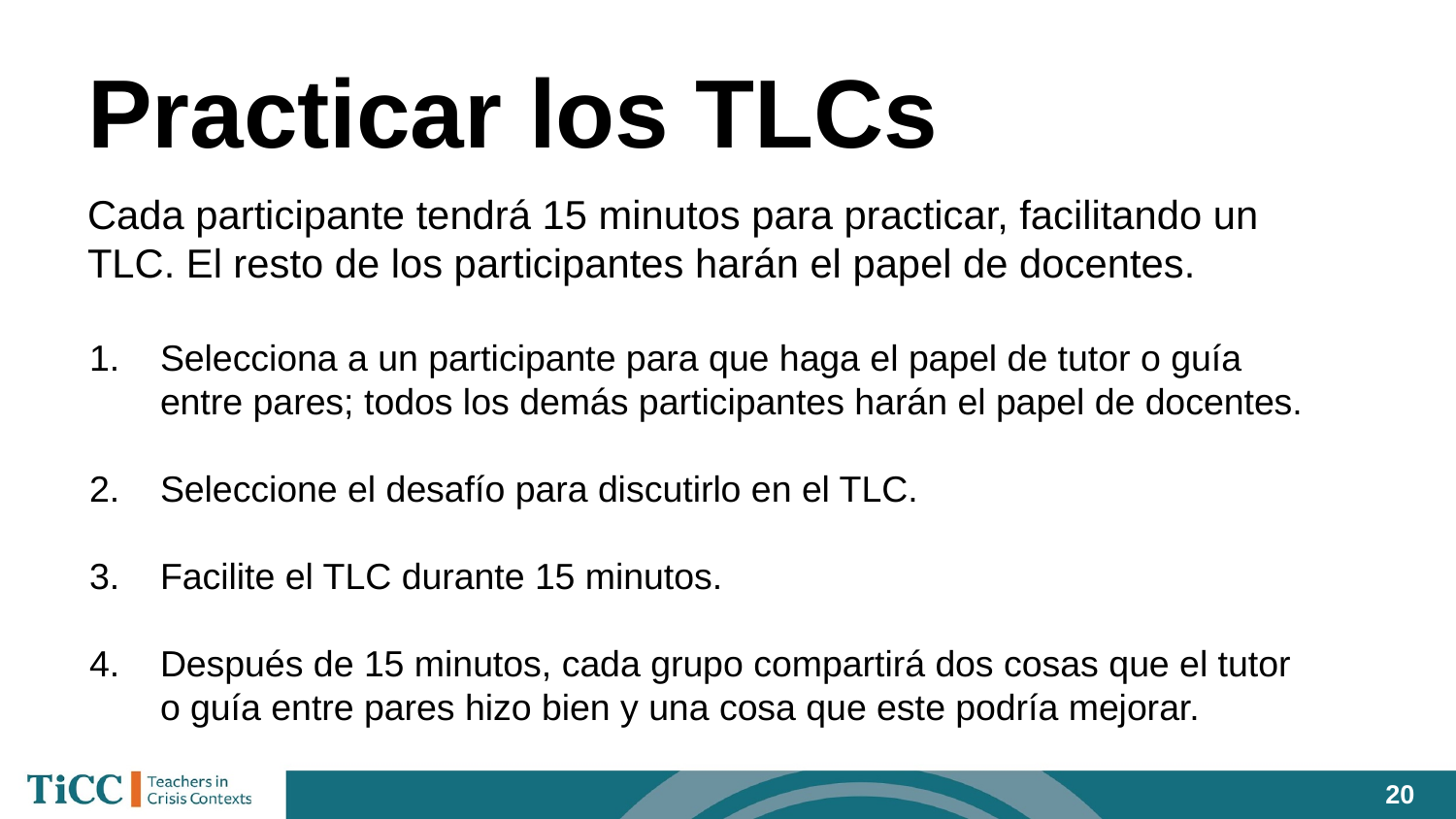

# Practicar los TLCs
Cada participante tendrá 15 minutos para practicar, facilitando un TLC. El resto de los participantes harán el papel de docentes.

Selecciona a un participante para que haga el papel de tutor o guía entre pares; todos los demás participantes harán el papel de docentes.

Seleccione el desafío para discutirlo en el TLC.

Facilite el TLC durante 15 minutos.

Después de 15 minutos, cada grupo compartirá dos cosas que el tutor o guía entre pares hizo bien y una cosa que este podría mejorar.
20